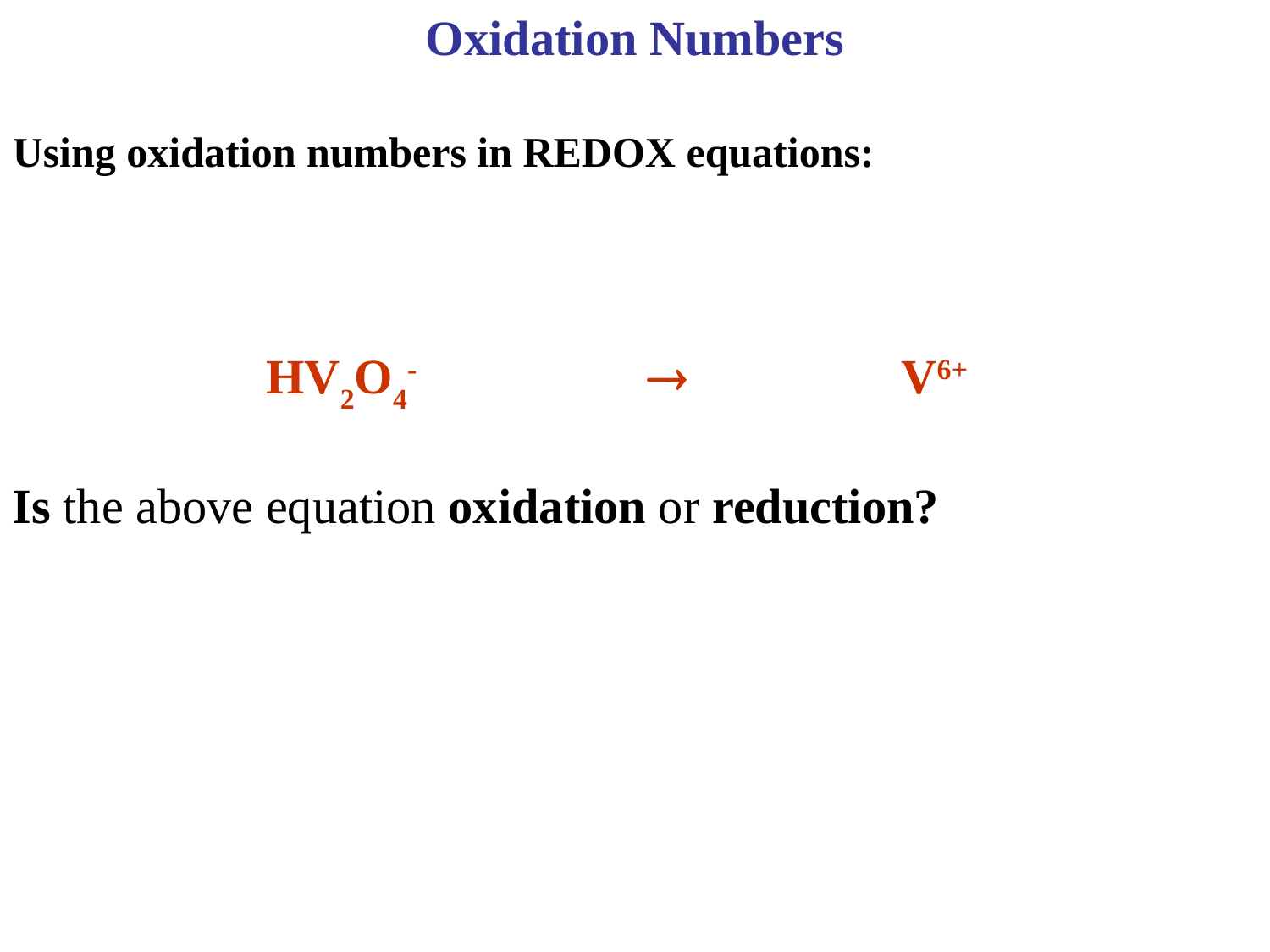

Oxidation Numbers

Using oxidation numbers in REDOX equations:

		HV2O4-		→		V6+

Is the above equation oxidation or reduction?